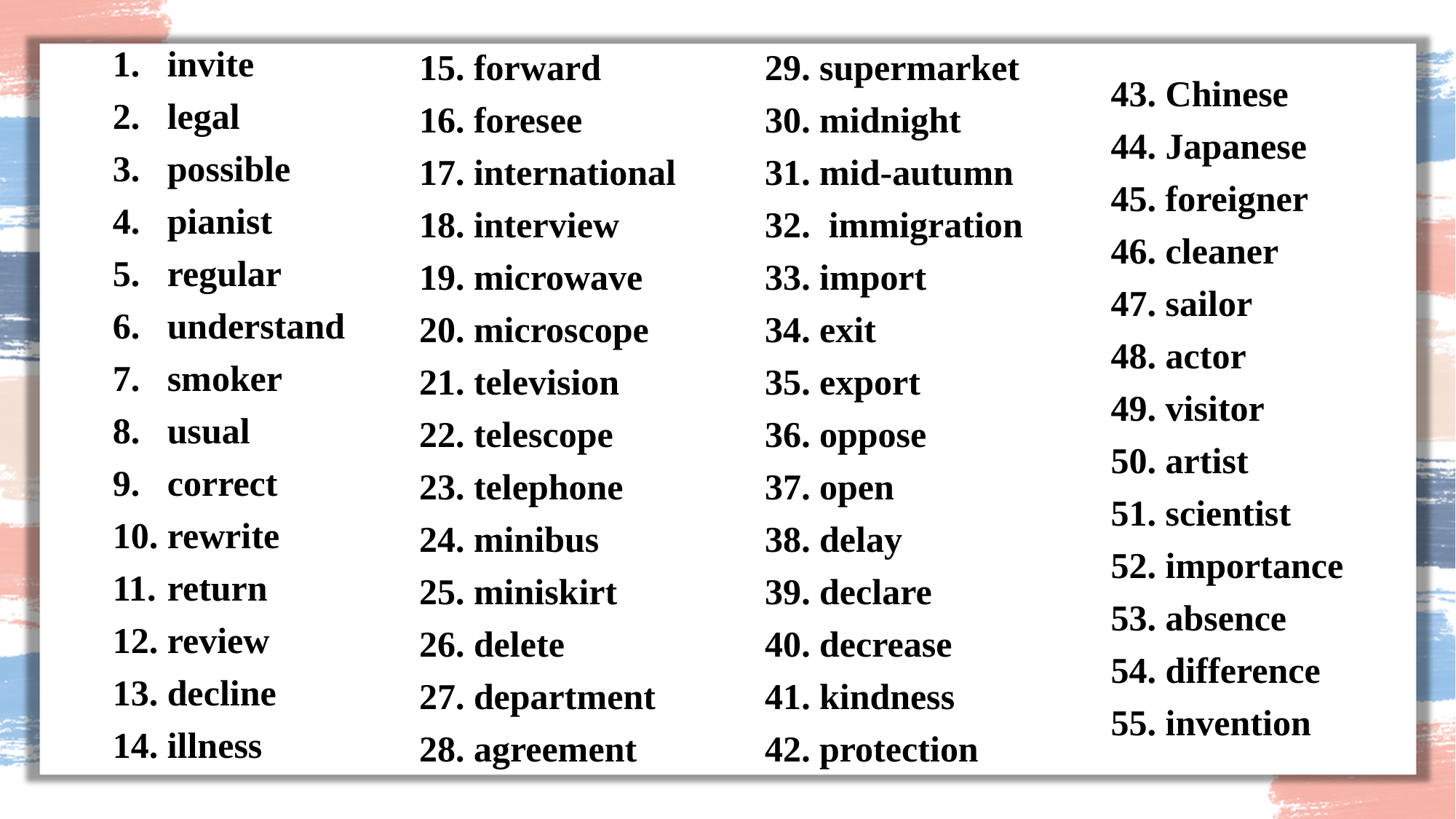

invite
legal
possible
pianist
regular
understand
smoker
usual
correct
rewrite
return
review
decline
illness

forward
foresee
international
interview
microwave
microscope
television
telescope
telephone
minibus
miniskirt
delete
department
agreement
supermarket
midnight
mid-autumn
 immigration
import
exit
export
oppose
open
delay
declare
decrease
kindness
protection

Chinese
Japanese
foreigner
cleaner
sailor
actor
visitor
artist
scientist
importance
absence
difference
invention